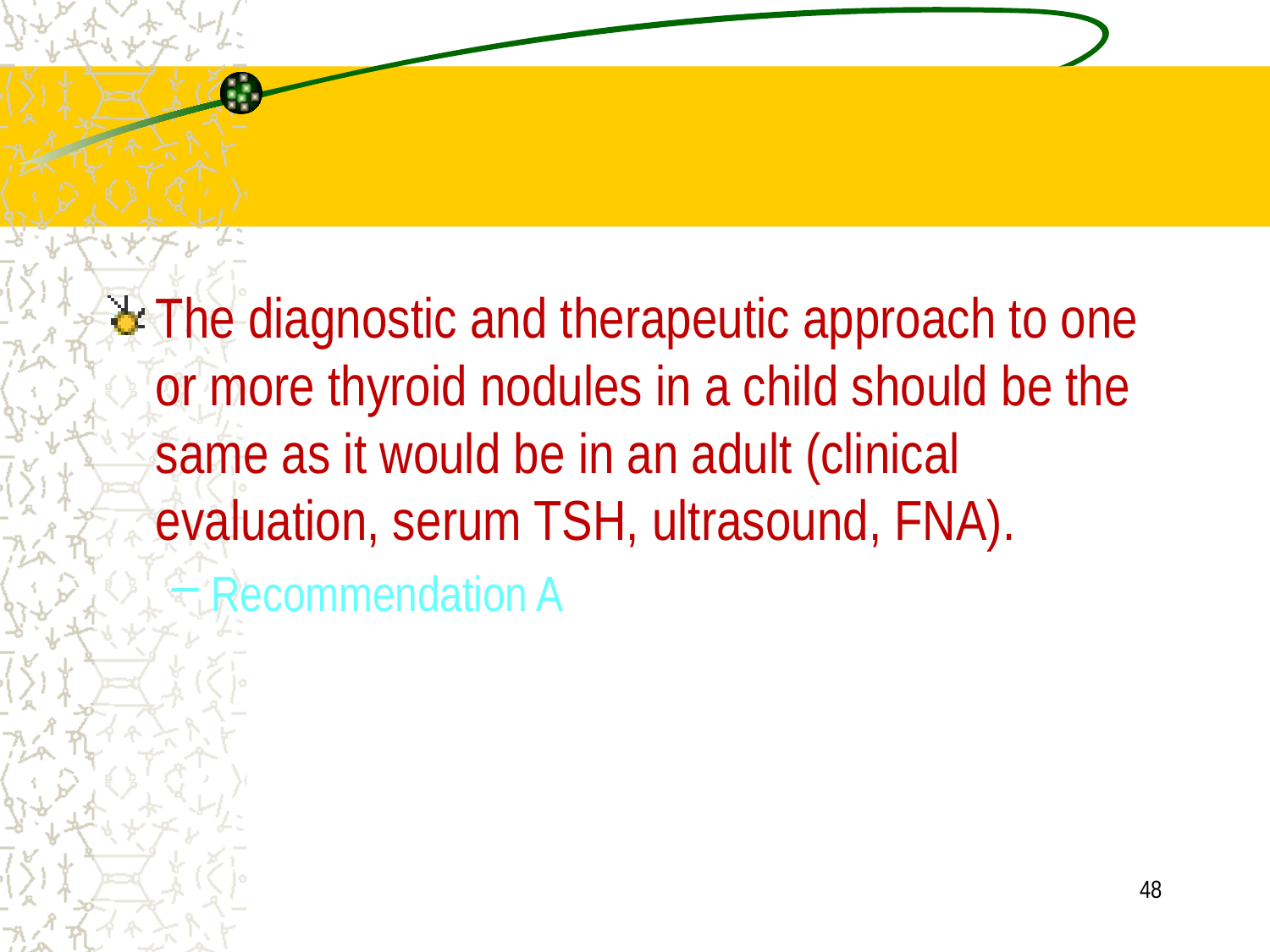

#
The diagnostic and therapeutic approach to one or more thyroid nodules in a child should be the same as it would be in an adult (clinical evaluation, serum TSH, ultrasound, FNA).
Recommendation A

48